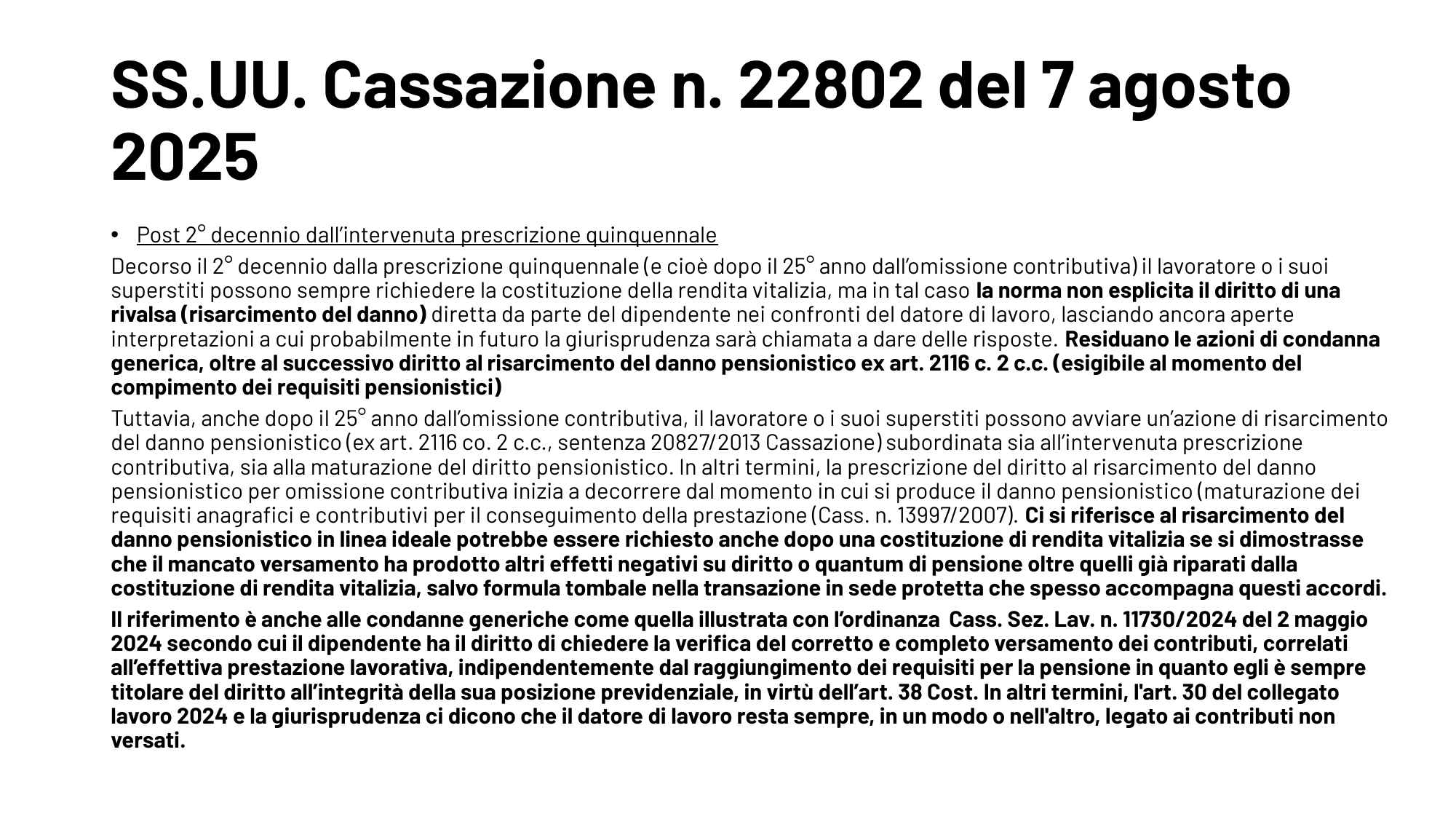

# SS.UU. Cassazione n. 22802 del 7 agosto 2025
Post 2° decennio dall’intervenuta prescrizione quinquennale
Decorso il 2° decennio dalla prescrizione quinquennale (e cioè dopo il 25° anno dall’omissione contributiva) il lavoratore o i suoi superstiti possono sempre richiedere la costituzione della rendita vitalizia, ma in tal caso la norma non esplicita il diritto di una rivalsa (risarcimento del danno) diretta da parte del dipendente nei confronti del datore di lavoro, lasciando ancora aperte interpretazioni a cui probabilmente in futuro la giurisprudenza sarà chiamata a dare delle risposte. Residuano le azioni di condanna generica, oltre al successivo diritto al risarcimento del danno pensionistico ex art. 2116 c. 2 c.c. (esigibile al momento del compimento dei requisiti pensionistici)
Tuttavia, anche dopo il 25° anno dall’omissione contributiva, il lavoratore o i suoi superstiti possono avviare un’azione di risarcimento del danno pensionistico (ex art. 2116 co. 2 c.c., sentenza 20827/2013 Cassazione) subordinata sia all’intervenuta prescrizione contributiva, sia alla maturazione del diritto pensionistico. In altri termini, la prescrizione del diritto al risarcimento del danno pensionistico per omissione contributiva inizia a decorrere dal momento in cui si produce il danno pensionistico (maturazione dei requisiti anagrafici e contributivi per il conseguimento della prestazione (Cass. n. 13997/2007). Ci si riferisce al risarcimento del danno pensionistico in linea ideale potrebbe essere richiesto anche dopo una costituzione di rendita vitalizia se si dimostrasse che il mancato versamento ha prodotto altri effetti negativi su diritto o quantum di pensione oltre quelli già riparati dalla costituzione di rendita vitalizia, salvo formula tombale nella transazione in sede protetta che spesso accompagna questi accordi.
Il riferimento è anche alle condanne generiche come quella illustrata con l’ordinanza  Cass. Sez. Lav. n. 11730/2024 del 2 maggio 2024 secondo cui il dipendente ha il diritto di chiedere la verifica del corretto e completo versamento dei contributi, correlati all’effettiva prestazione lavorativa, indipendentemente dal raggiungimento dei requisiti per la pensione in quanto egli è sempre titolare del diritto all’integrità della sua posizione previdenziale, in virtù dell’art. 38 Cost. In altri termini, l'art. 30 del collegato lavoro 2024 e la giurisprudenza ci dicono che il datore di lavoro resta sempre, in un modo o nell'altro, legato ai contributi non versati.